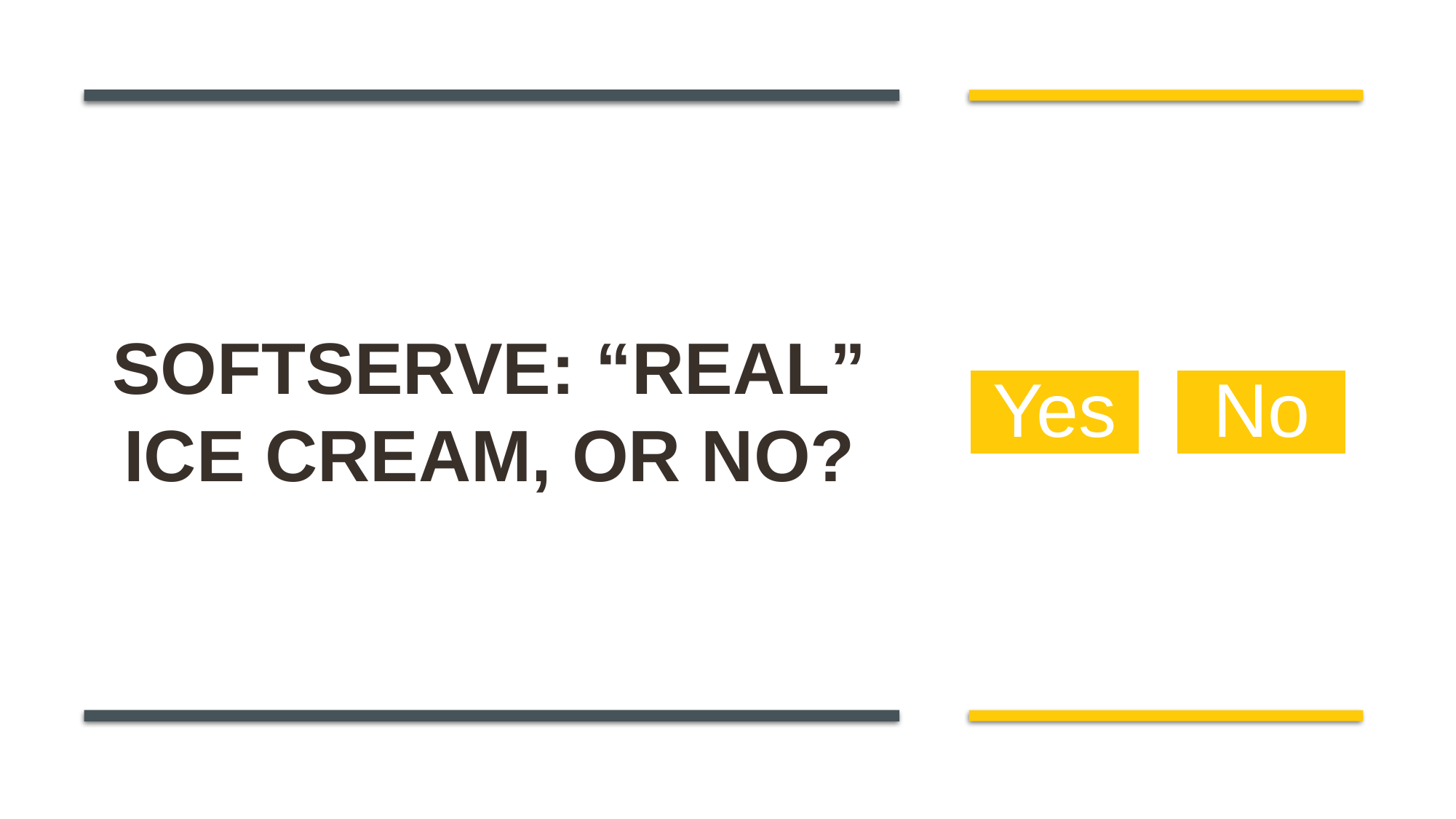

# Softserve: “Real” Ice Cream, or no?
Yes
No